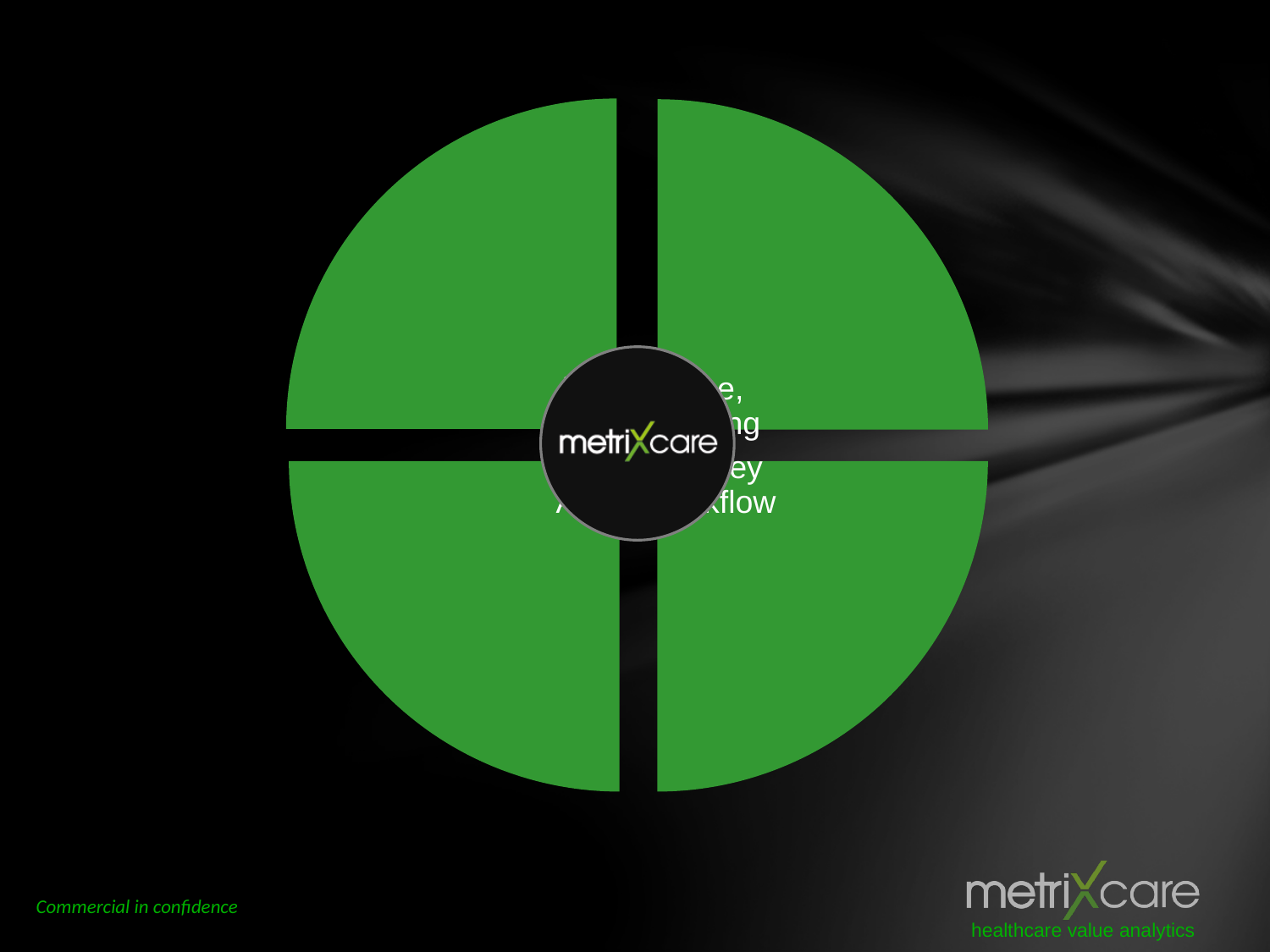

Governance,
BI & Reporting

Patient Journey
& Care Workflow

Value
Analytics
Advisory
Services